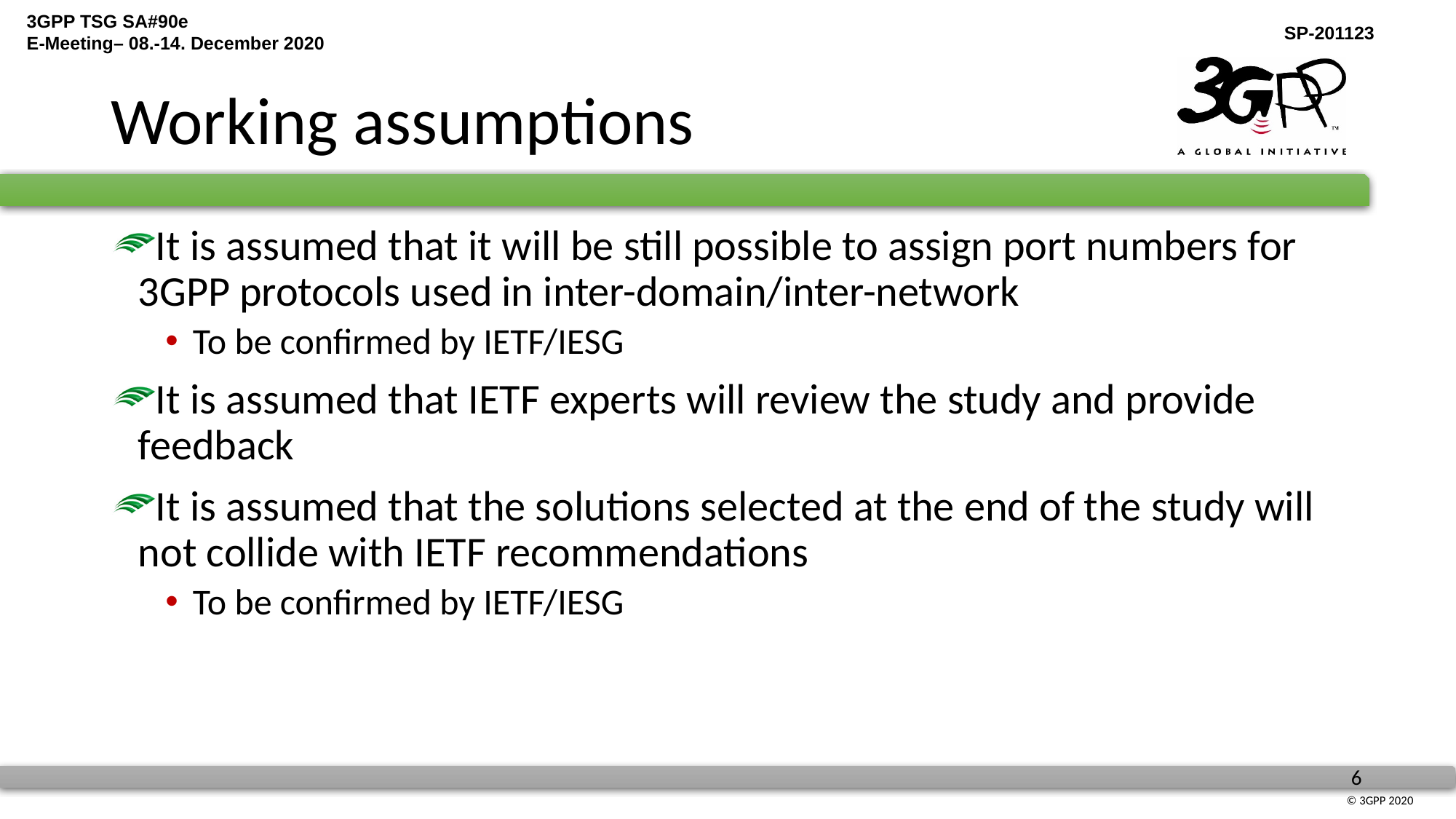

# Working assumptions
It is assumed that it will be still possible to assign port numbers for 3GPP protocols used in inter-domain/inter-network
To be confirmed by IETF/IESG
It is assumed that IETF experts will review the study and provide feedback
It is assumed that the solutions selected at the end of the study will not collide with IETF recommendations
To be confirmed by IETF/IESG